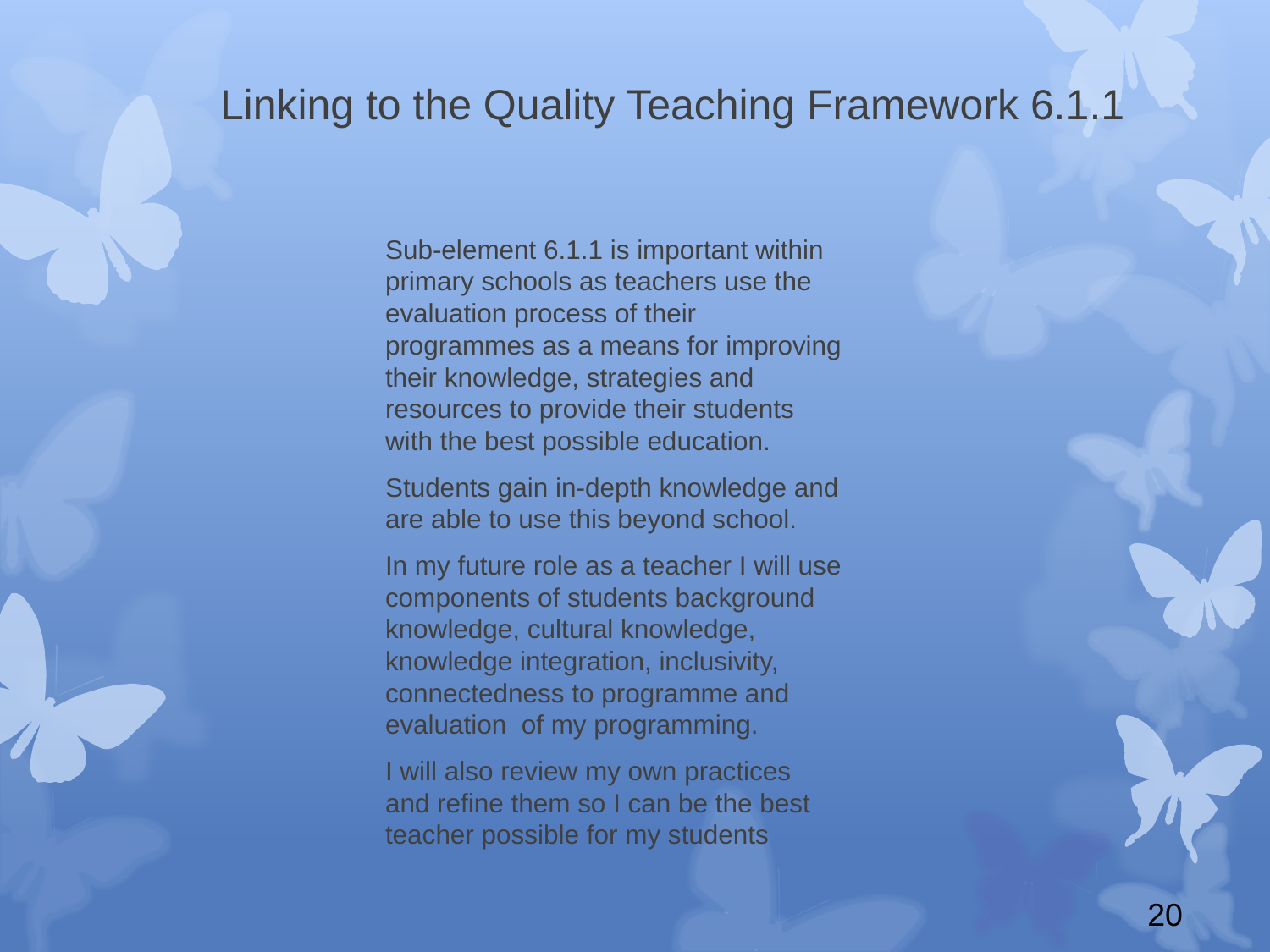

Linking to the Quality Teaching Framework 6.1.1
Sub-element 6.1.1 is important within primary schools as teachers use the evaluation process of their programmes as a means for improving their knowledge, strategies and resources to provide their students with the best possible education.
Students gain in-depth knowledge and are able to use this beyond school.
In my future role as a teacher I will use components of students background knowledge, cultural knowledge, knowledge integration, inclusivity, connectedness to programme and evaluation  of my programming.
I will also review my own practices and refine them so I can be the best teacher possible for my students
20